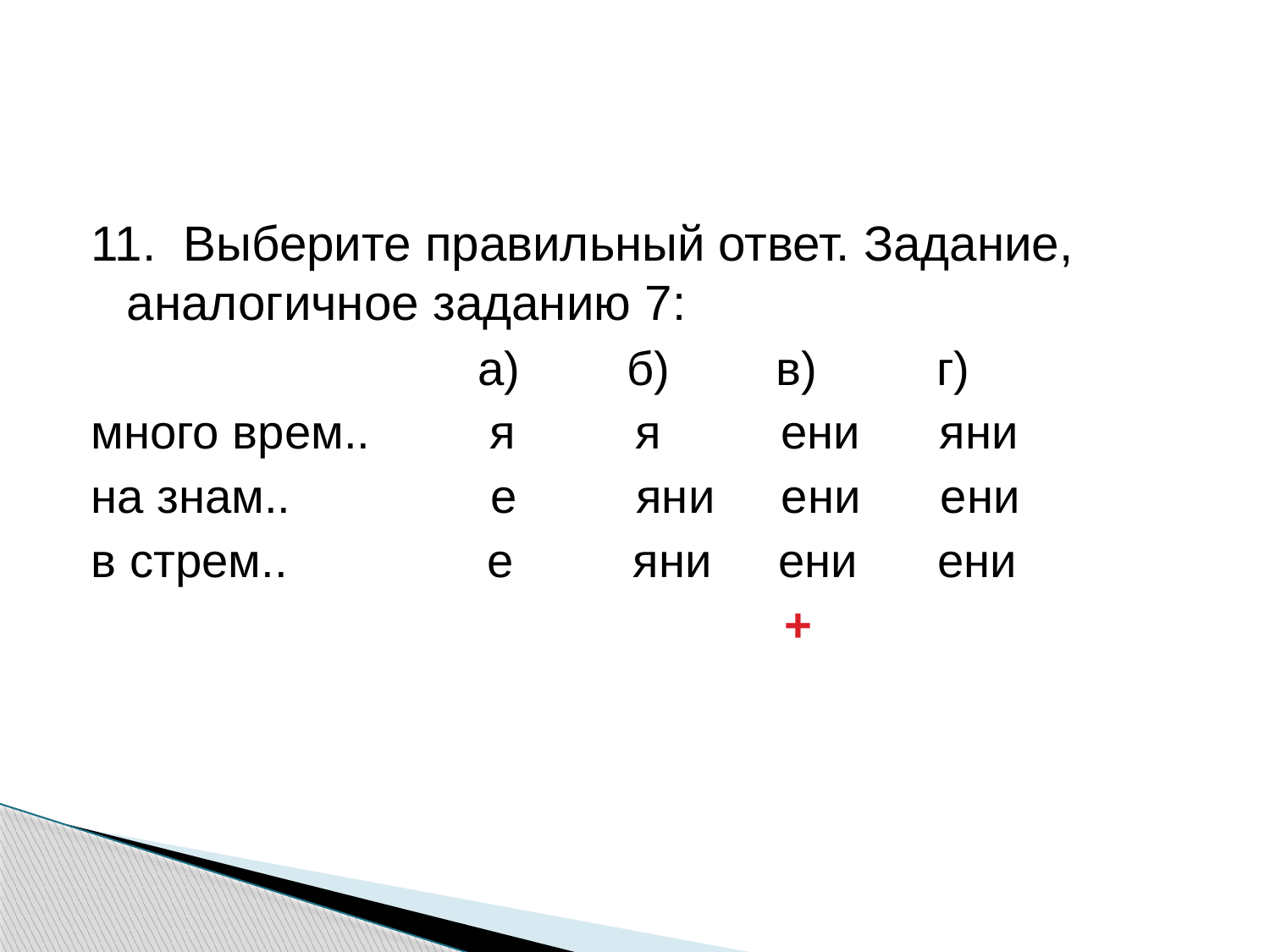

#
11.  Выберите правильный ответ. Задание, аналогичное заданию 7:
                             а)        б)        в)         г)
много врем..         я         я         ени      яни
на знам..               е         яни     ени      ени
в стрем..               е         яни     ени      ени
                                                    +